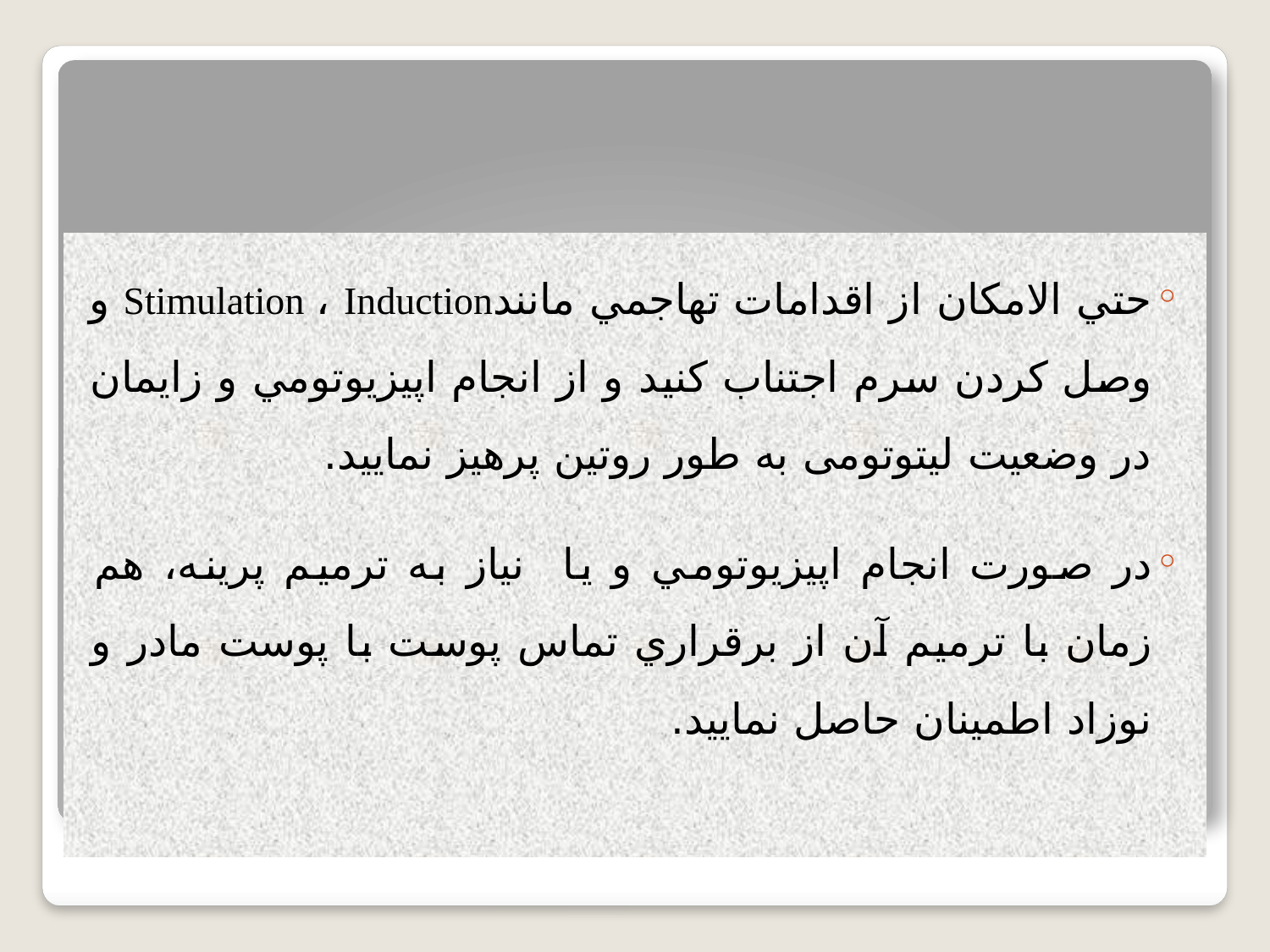

# وظیفه تیم پزشکی در ساعت اول تولد (زایمان طبیعی)
حتي الامكان از اقدامات تهاجمي مانندStimulation ، Induction و وصل كردن سرم اجتناب كنيد و از انجام اپيزيوتومي و زايمان در وضعيت لیتوتومی به طور روتين پرهيز نماييد.
در صورت انجام اپيزيوتومي و يا  نياز به ترميم پرينه، هم زمان با ترميم آن از برقراري تماس پوست با پوست مادر و نوزاد اطمينان حاصل نماييد.